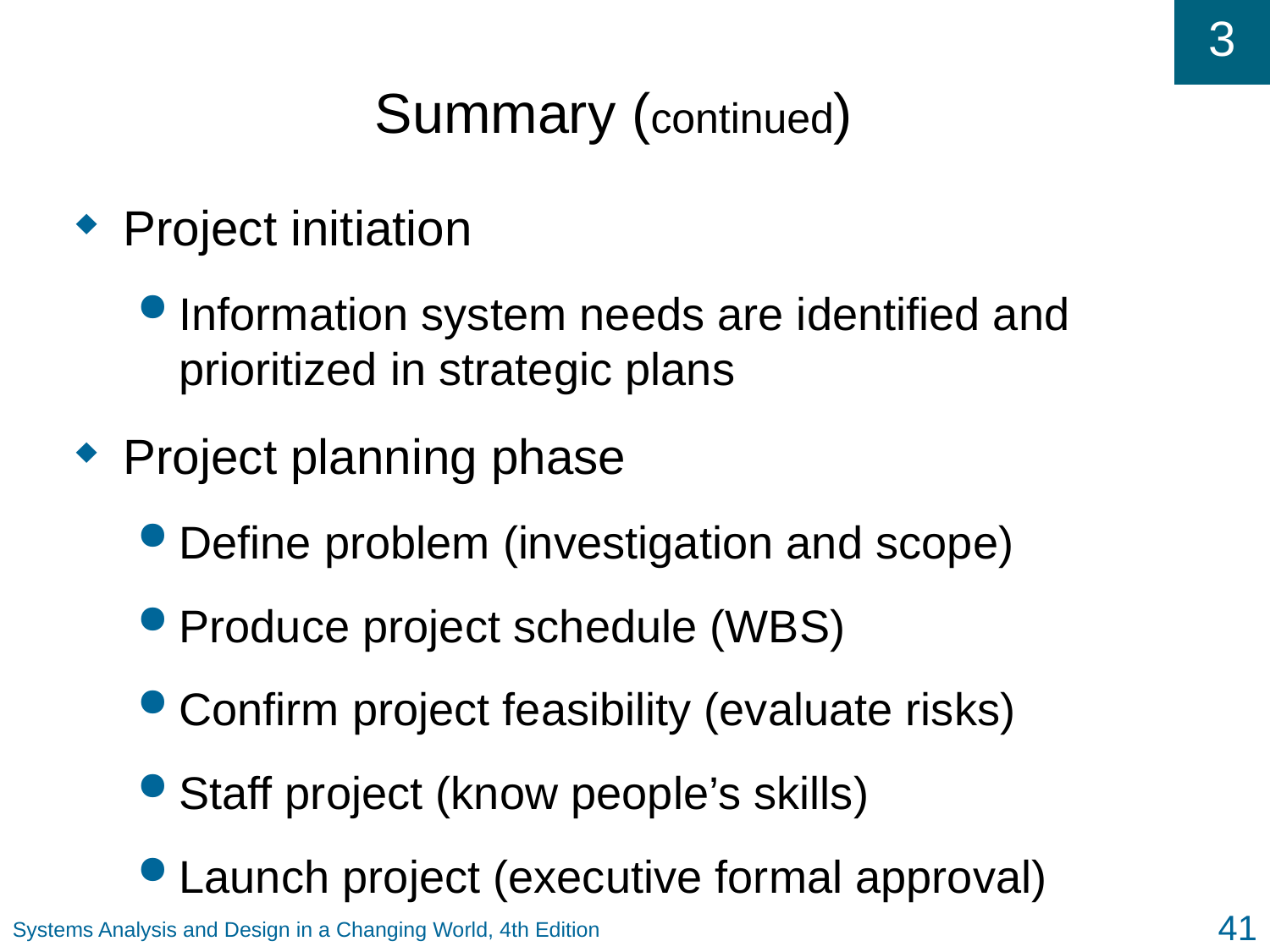

# Summary (continued)‏
Project initiation
Information system needs are identified and prioritized in strategic plans
Project planning phase
Define problem (investigation and scope)‏
Produce project schedule (WBS)‏
Confirm project feasibility (evaluate risks)‏
Staff project (know people’s skills)‏
Launch project (executive formal approval)‏
41
Systems Analysis and Design in a Changing World, 4th Edition